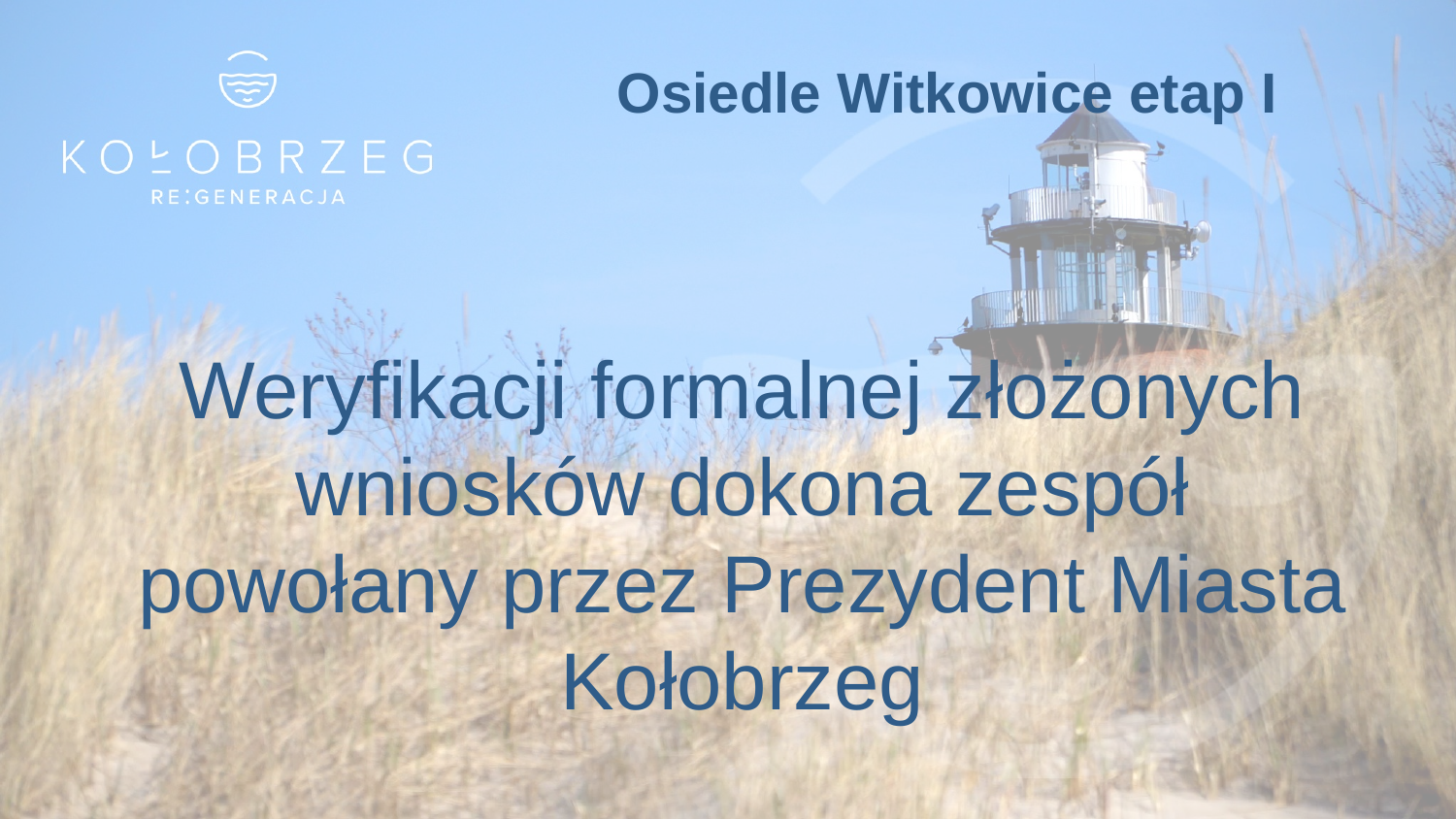

# Osiedle Witkowice etap I

Weryfikacji formalnej złożonych wniosków dokona zespół powołany przez Prezydent Miasta Kołobrzeg